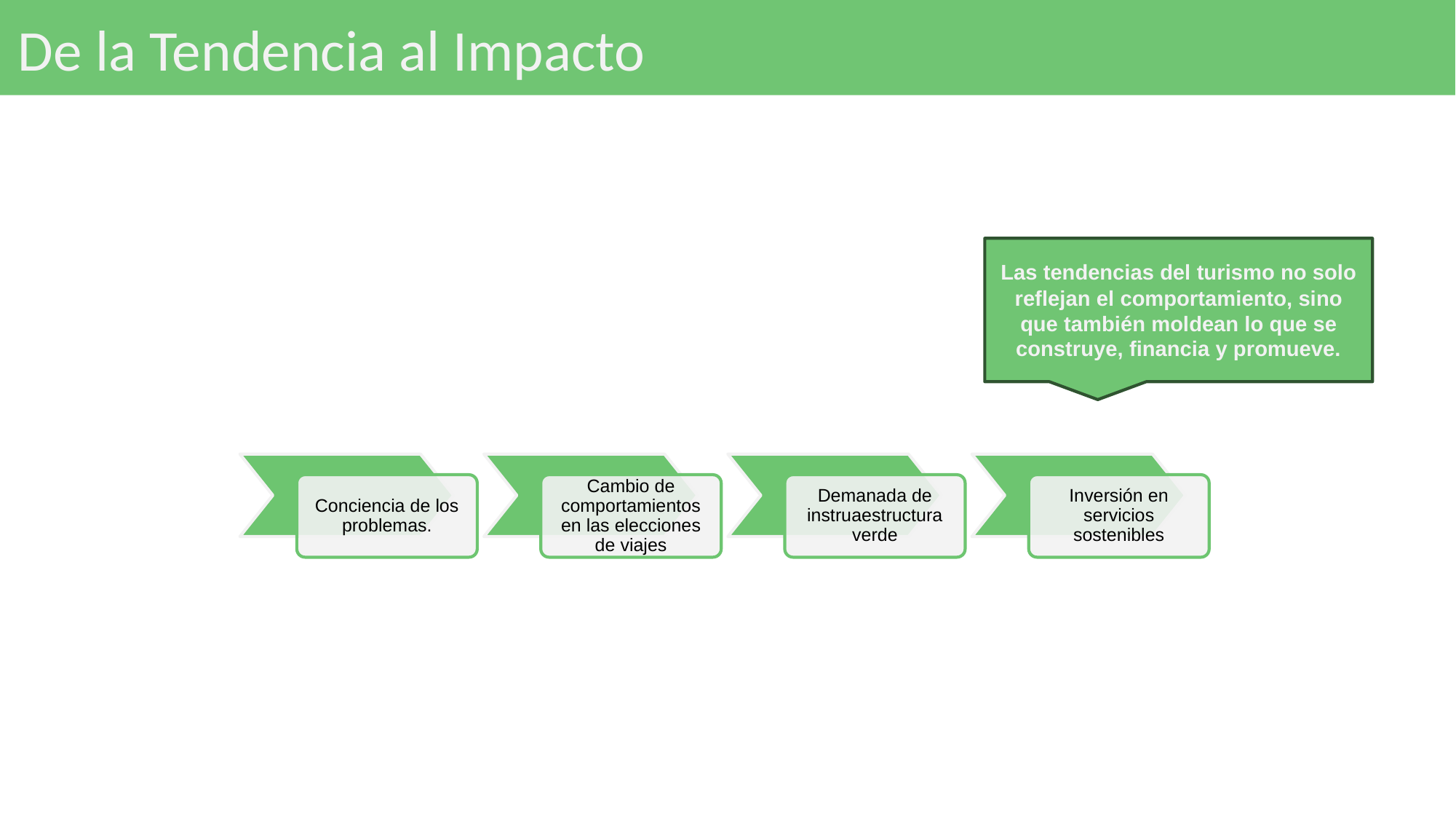

# De la Tendencia al Impacto
Las tendencias del turismo no solo reflejan el comportamiento, sino que también moldean lo que se construye, financia y promueve.

Conciencia de los problemas.
Cambio de comportamientos en las elecciones de viajes
Demanada de instruaestructura verde
Inversión en servicios sostenibles